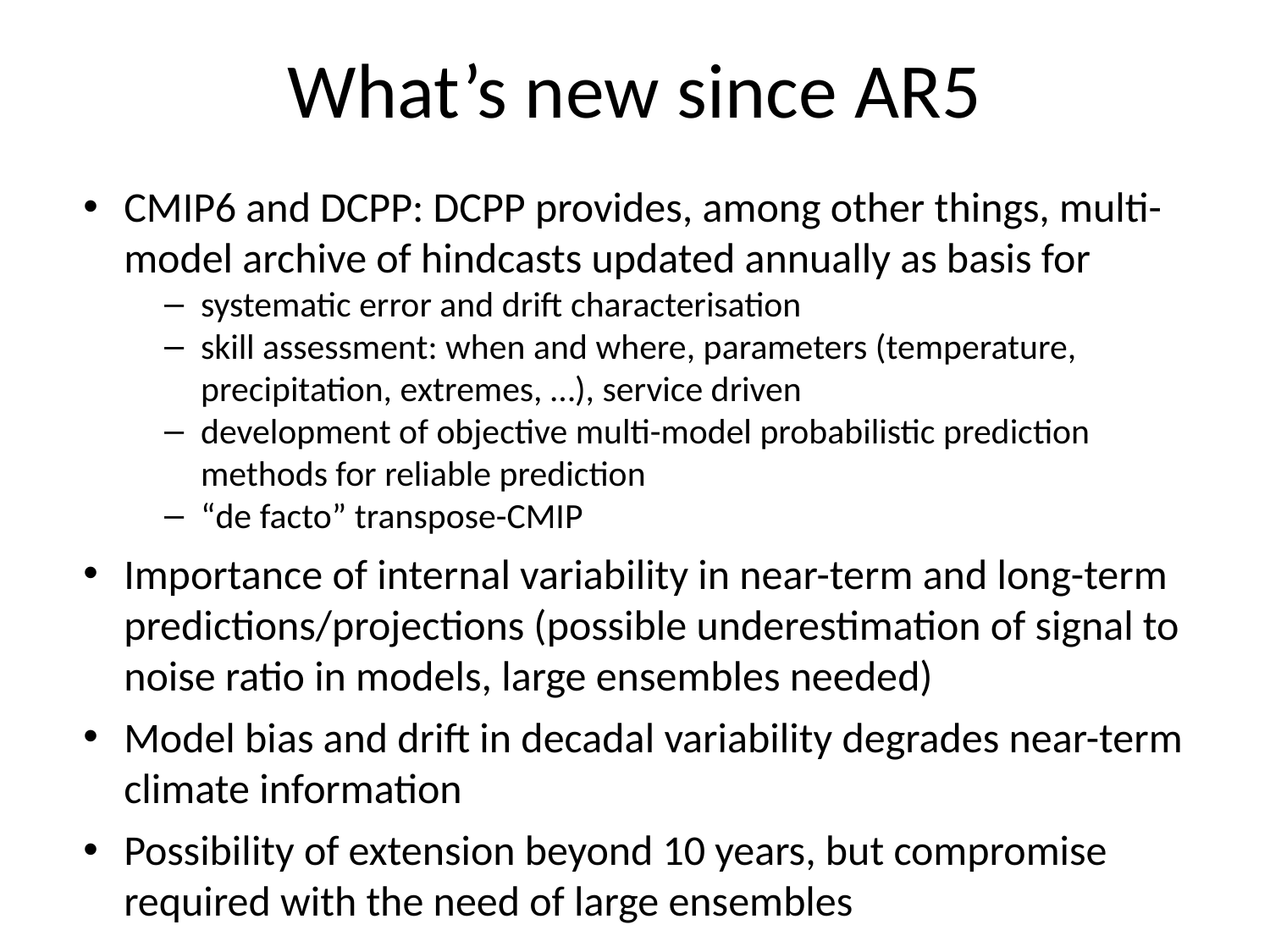

What’s new since AR5
CMIP6 and DCPP: DCPP provides, among other things, multi-model archive of hindcasts updated annually as basis for
systematic error and drift characterisation
skill assessment: when and where, parameters (temperature, precipitation, extremes, …), service driven
development of objective multi-model probabilistic prediction methods for reliable prediction
“de facto” transpose-CMIP
Importance of internal variability in near-term and long-term predictions/projections (possible underestimation of signal to noise ratio in models, large ensembles needed)
Model bias and drift in decadal variability degrades near-term climate information
Possibility of extension beyond 10 years, but compromise required with the need of large ensembles